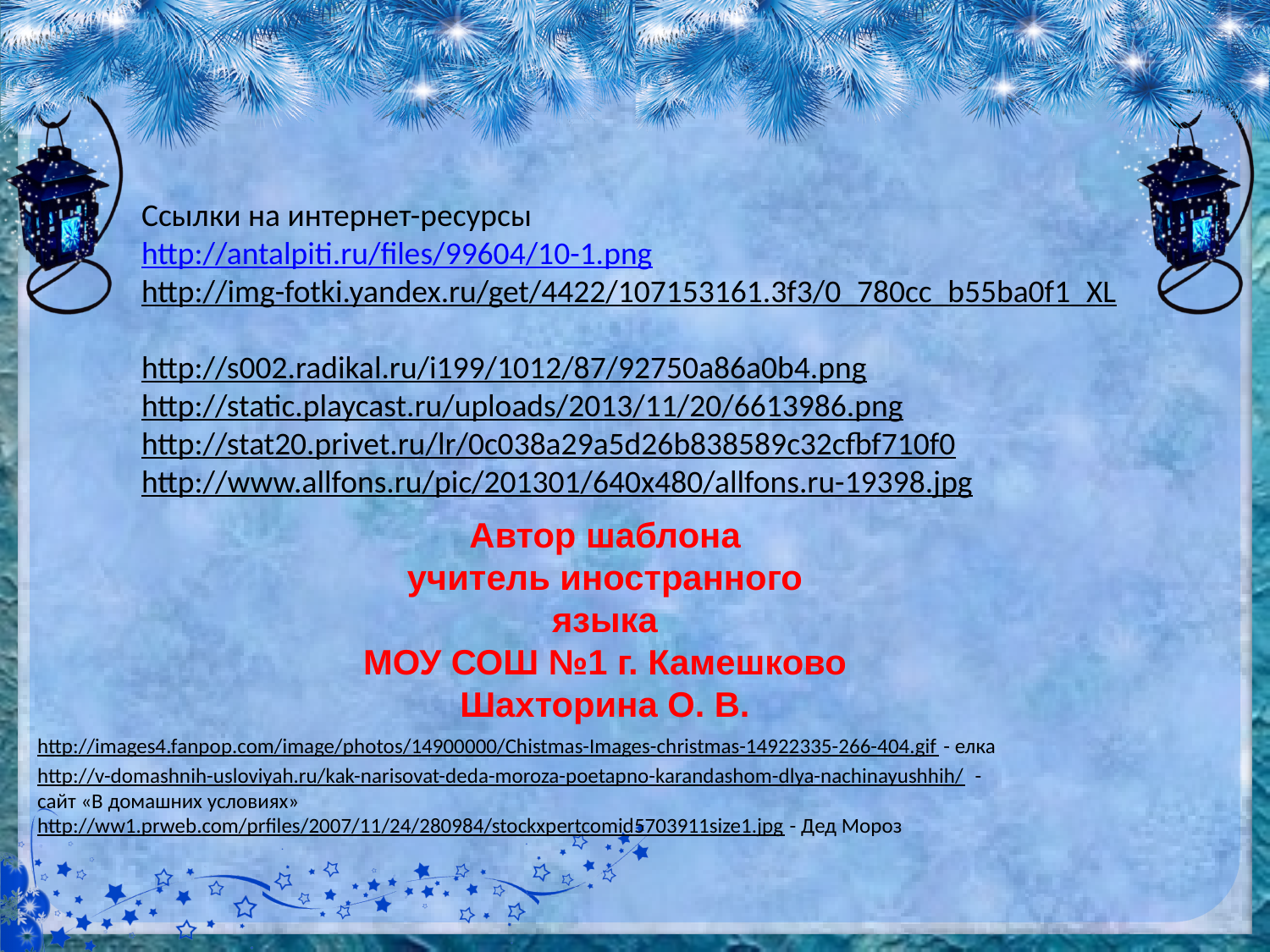

Ссылки на интернет-ресурсы
http://antalpiti.ru/files/99604/10-1.png
http://img-fotki.yandex.ru/get/4422/107153161.3f3/0_780cc_b55ba0f1_XL
http://s002.radikal.ru/i199/1012/87/92750a86a0b4.png
http://static.playcast.ru/uploads/2013/11/20/6613986.png
http://stat20.privet.ru/lr/0c038a29a5d26b838589c32cfbf710f0
http://www.allfons.ru/pic/201301/640x480/allfons.ru-19398.jpg

Автор шаблона
учитель иностранного языка
МОУ СОШ №1 г. Камешково
Шахторина О. В.
http://images4.fanpop.com/image/photos/14900000/Chistmas-Images-christmas-14922335-266-404.gif - елка
http://v-domashnih-usloviyah.ru/kak-narisovat-deda-moroza-poetapno-karandashom-dlya-nachinayushhih/  - сайт «В домашних условиях»
http://ww1.prweb.com/prfiles/2007/11/24/280984/stockxpertcomid5703911size1.jpg - Дед Мороз